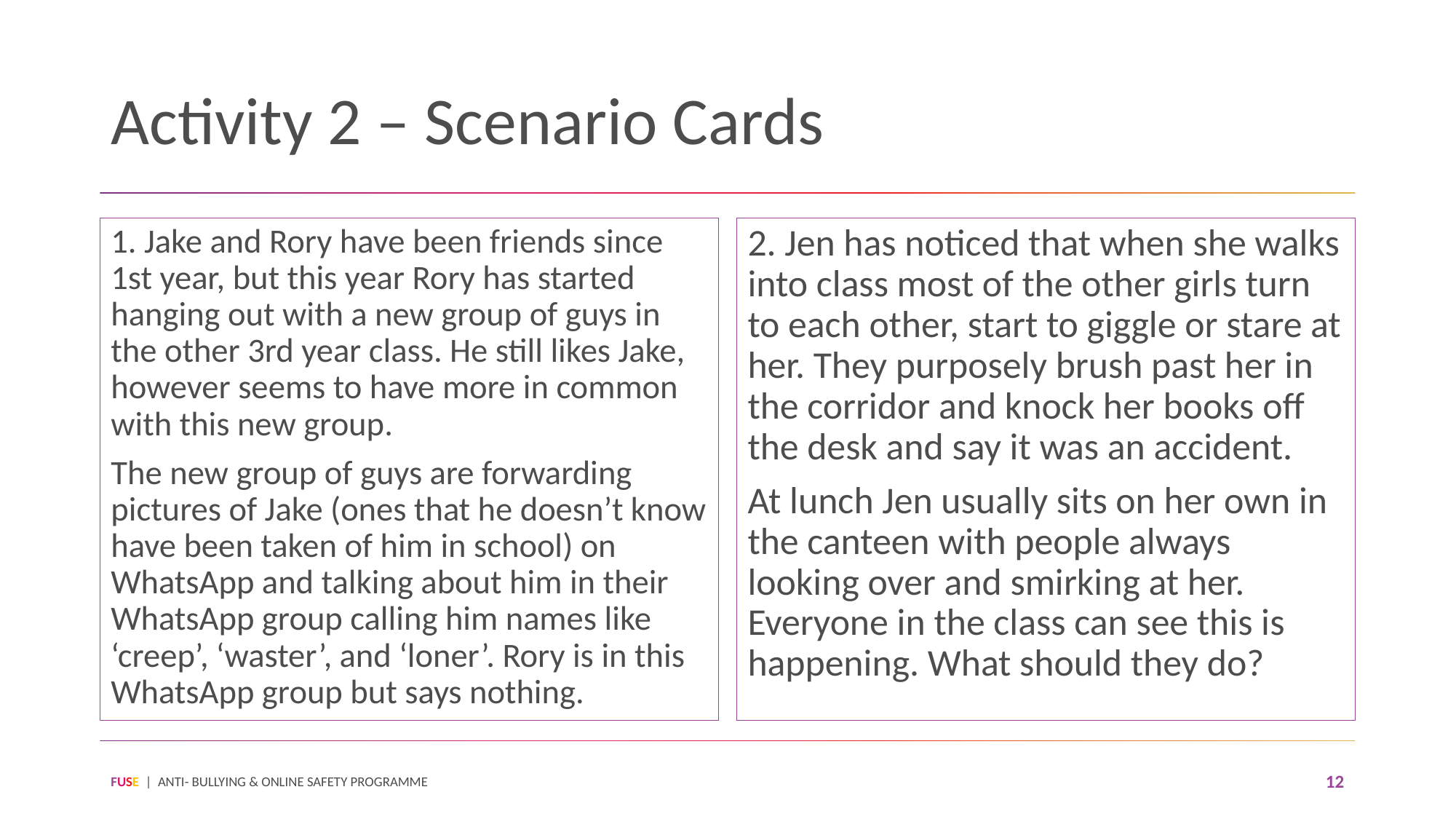

# Activity 2 – Scenario Cards
1. Jake and Rory have been friends since 1st year, but this year Rory has started hanging out with a new group of guys in the other 3rd year class. He still likes Jake, however seems to have more in common with this new group.
The new group of guys are forwarding pictures of Jake (ones that he doesn’t know have been taken of him in school) on WhatsApp and talking about him in their WhatsApp group calling him names like ‘creep’, ‘waster’, and ‘loner’. Rory is in this WhatsApp group but says nothing.
2. Jen has noticed that when she walks into class most of the other girls turn to each other, start to giggle or stare at her. They purposely brush past her in the corridor and knock her books off the desk and say it was an accident.
At lunch Jen usually sits on her own in the canteen with people always looking over and smirking at her. Everyone in the class can see this is happening. What should they do?
FUSE  |  ANTI- BULLYING & ONLINE SAFETY PROGRAMME
12